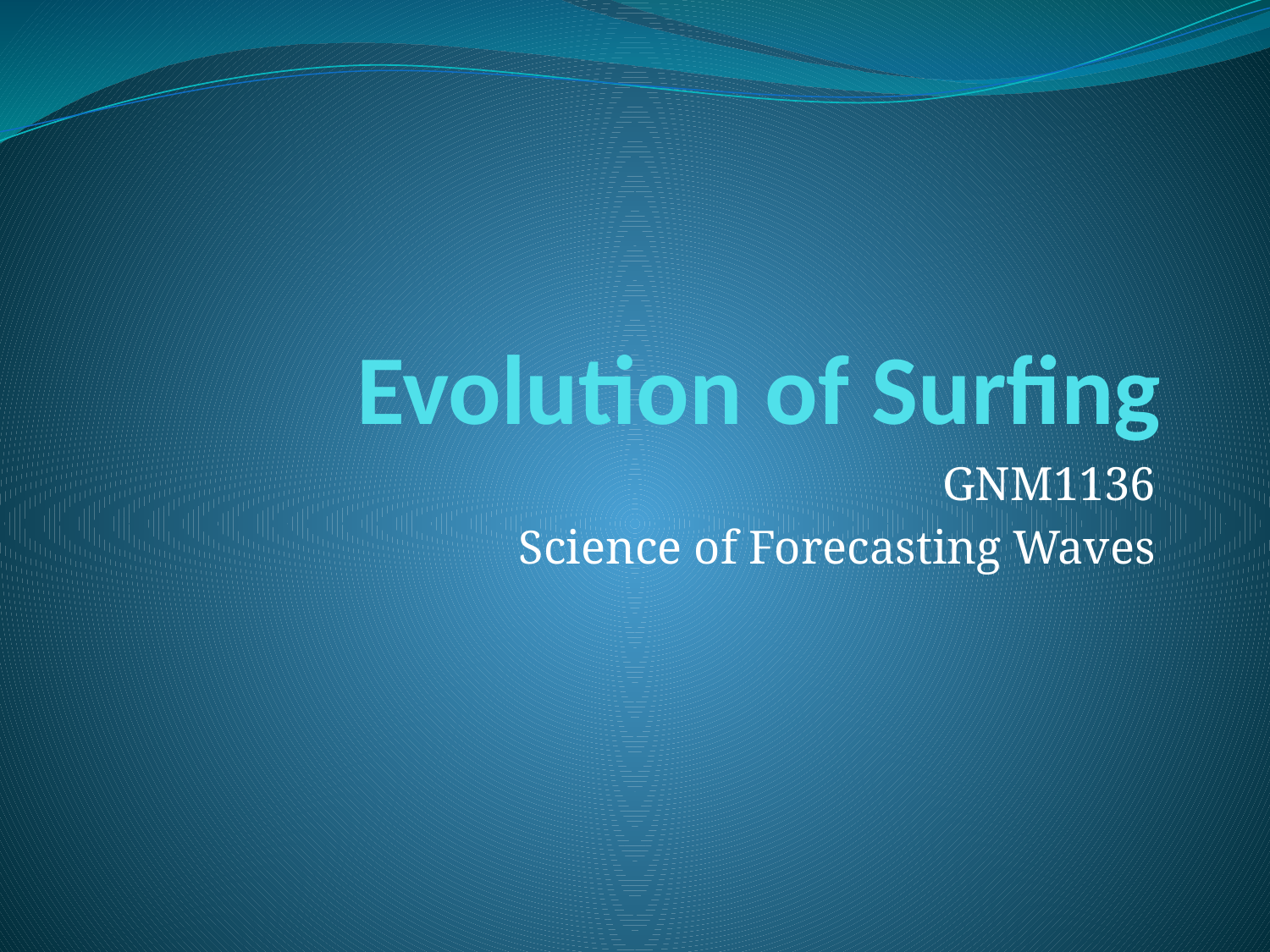

# Evolution of Surfing
GNM1136
Science of Forecasting Waves